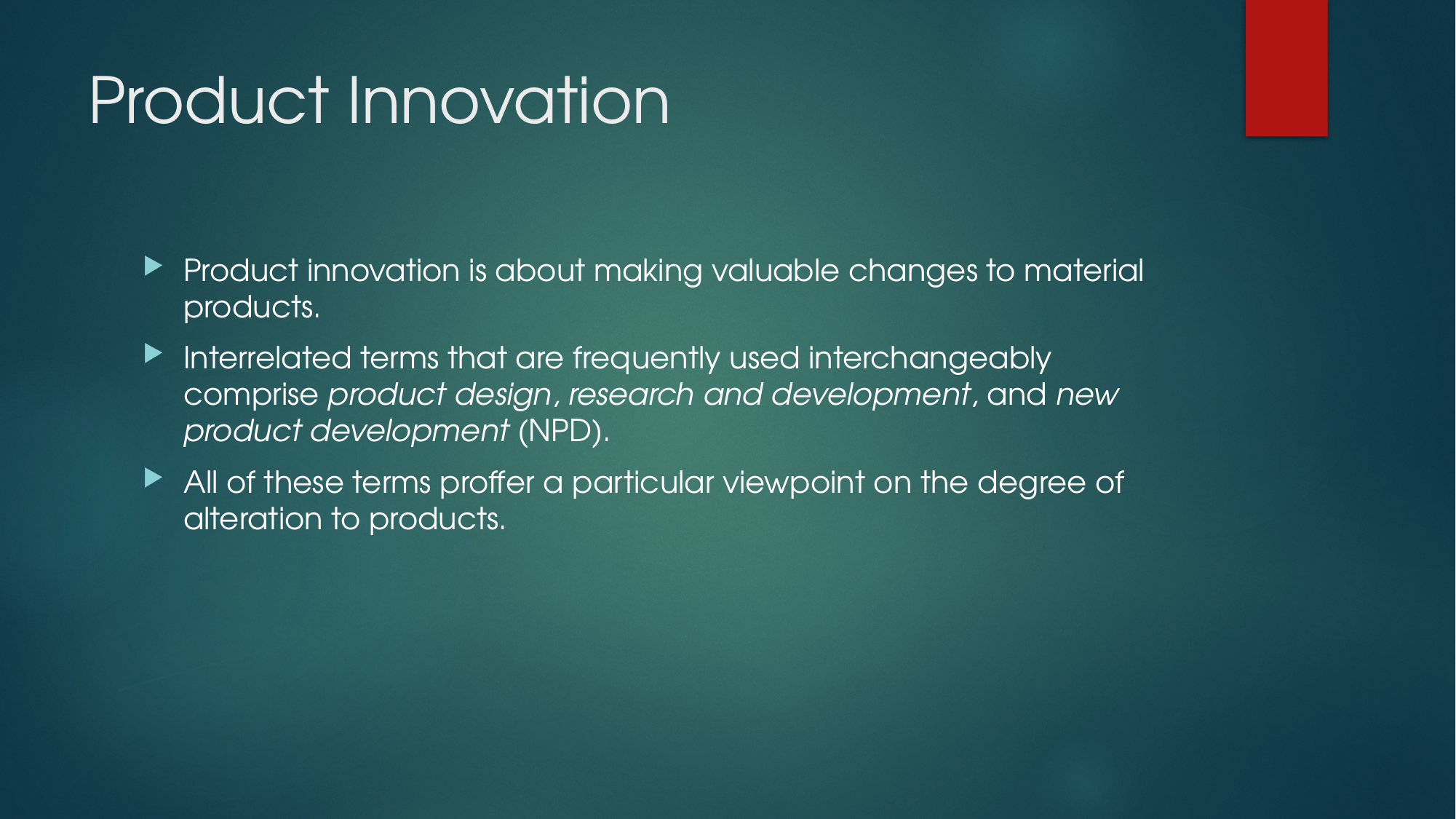

# Product Innovation
Product innovation is about making valuable changes to material products.
Interrelated terms that are frequently used interchangeably comprise product design, research and development, and new product development (NPD).
All of these terms proffer a particular viewpoint on the degree of alteration to products.